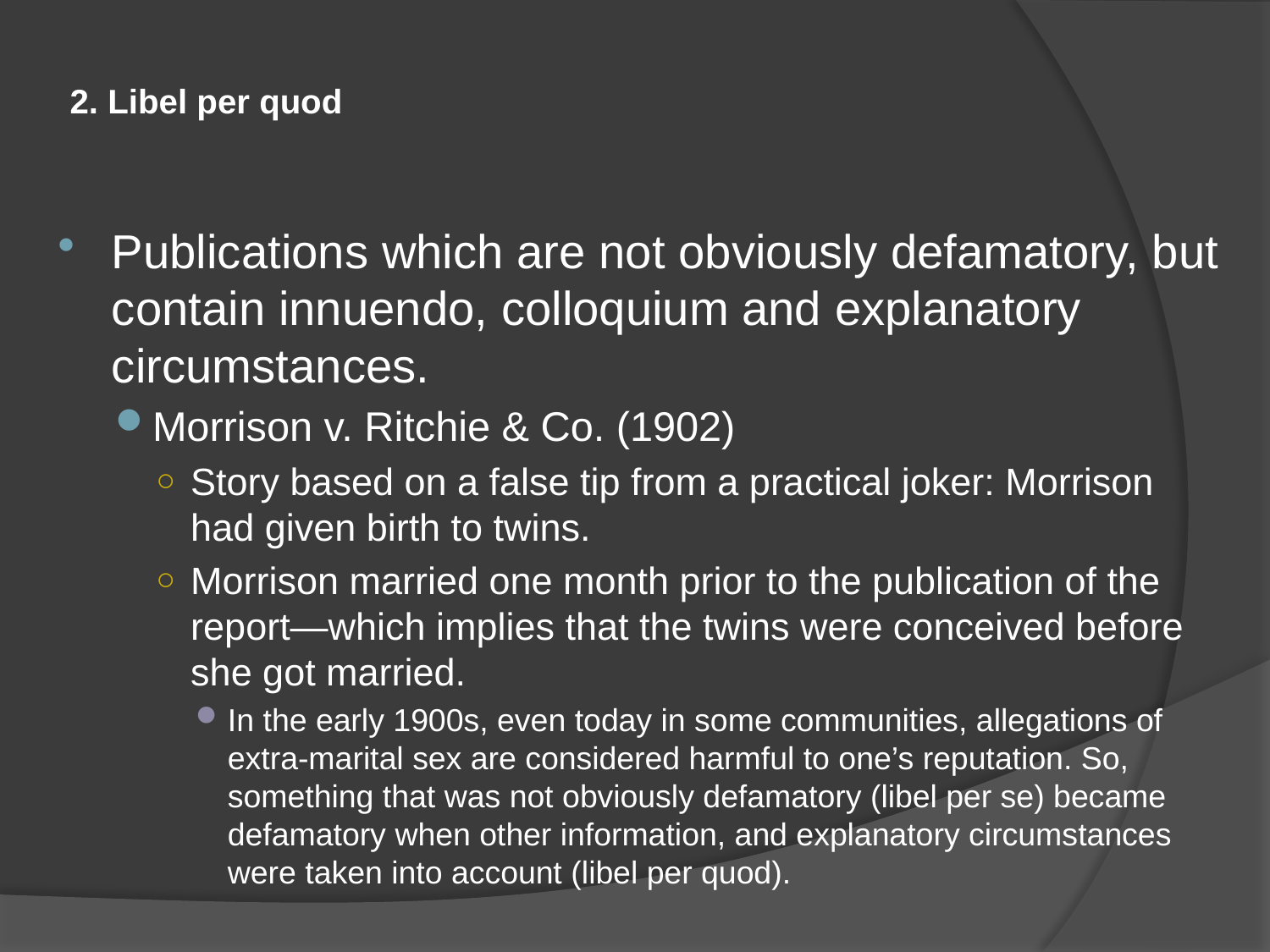

# 2. Libel per quod

Publications which are not obviously defamatory, but contain innuendo, colloquium and explanatory circumstances.
Morrison v. Ritchie & Co. (1902)
Story based on a false tip from a practical joker: Morrison had given birth to twins.
Morrison married one month prior to the publication of the report—which implies that the twins were conceived before she got married.
In the early 1900s, even today in some communities, allegations of extra-marital sex are considered harmful to one’s reputation. So, something that was not obviously defamatory (libel per se) became defamatory when other information, and explanatory circumstances were taken into account (libel per quod).